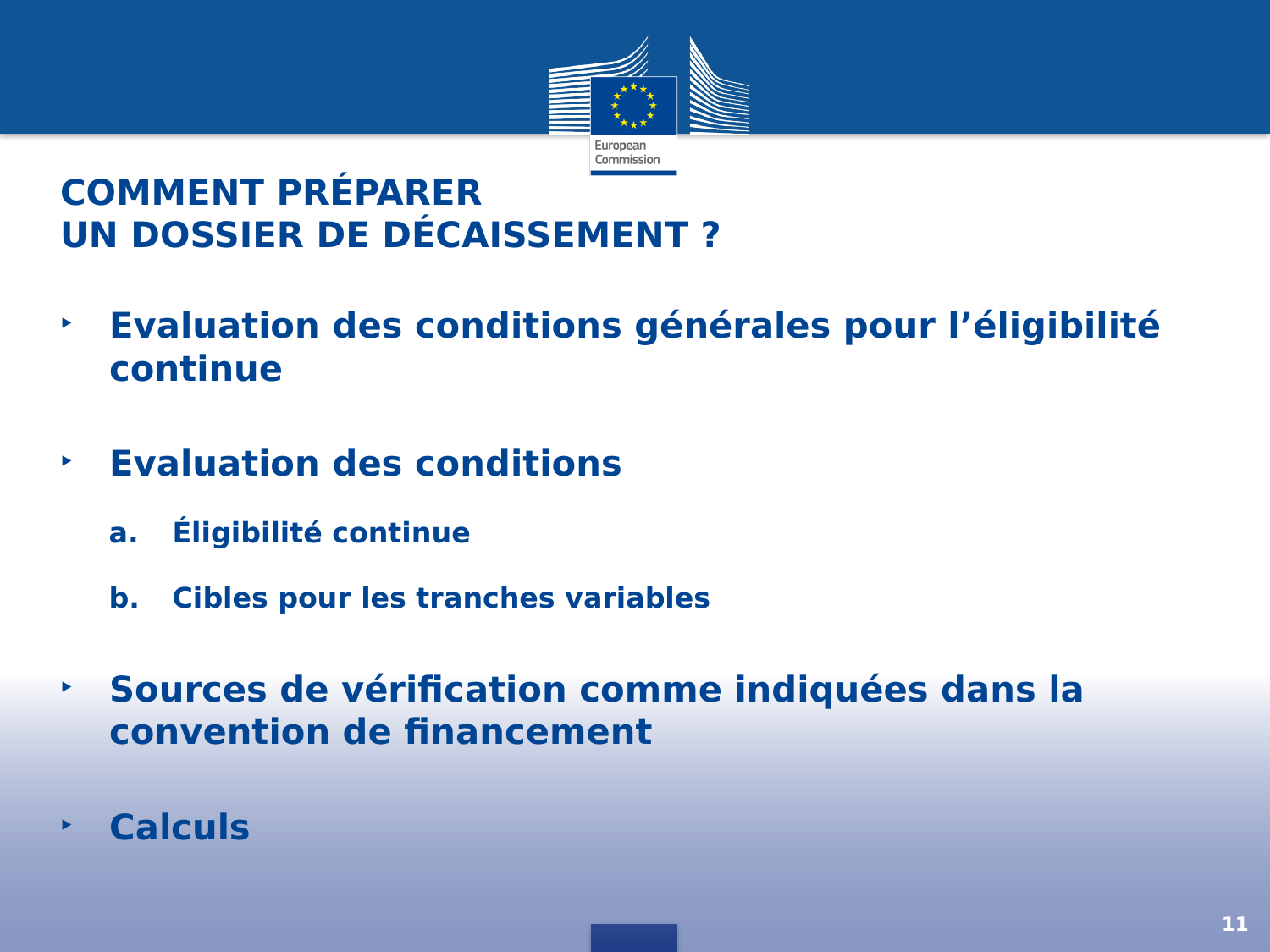

# comment préparer un dossier de décaissement ?
Evaluation des conditions générales pour l’éligibilité continue
Evaluation des conditions
Éligibilité continue
Cibles pour les tranches variables
Sources de vérification comme indiquées dans la convention de financement
Calculs

11